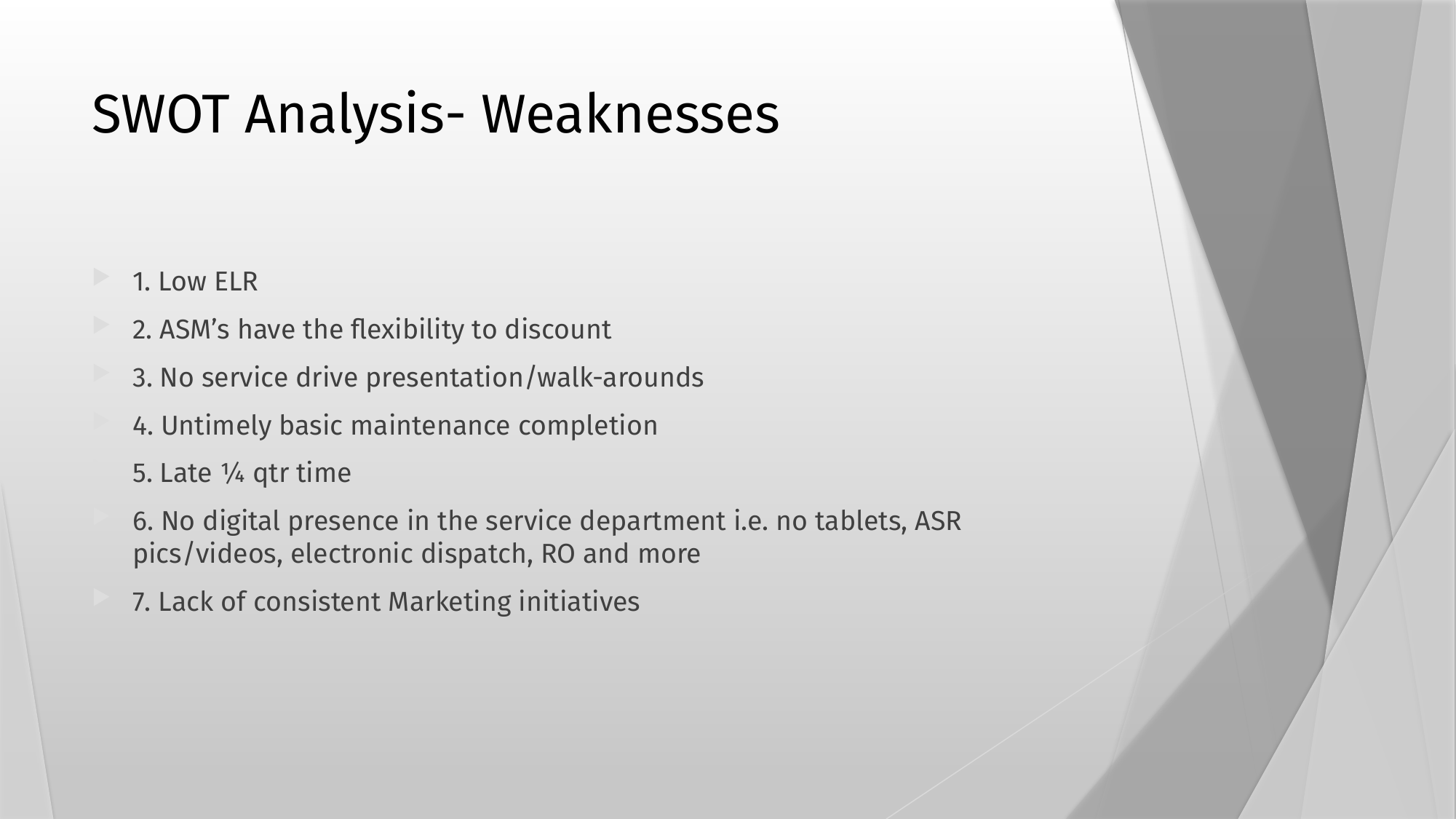

# SWOT Analysis- Weaknesses
1. Low ELR
2. ASM’s have the flexibility to discount
3. No service drive presentation/walk-arounds
4. Untimely basic maintenance completion
5. Late ¼ qtr time
6. No digital presence in the service department i.e. no tablets, ASR pics/videos, electronic dispatch, RO and more
7. Lack of consistent Marketing initiatives